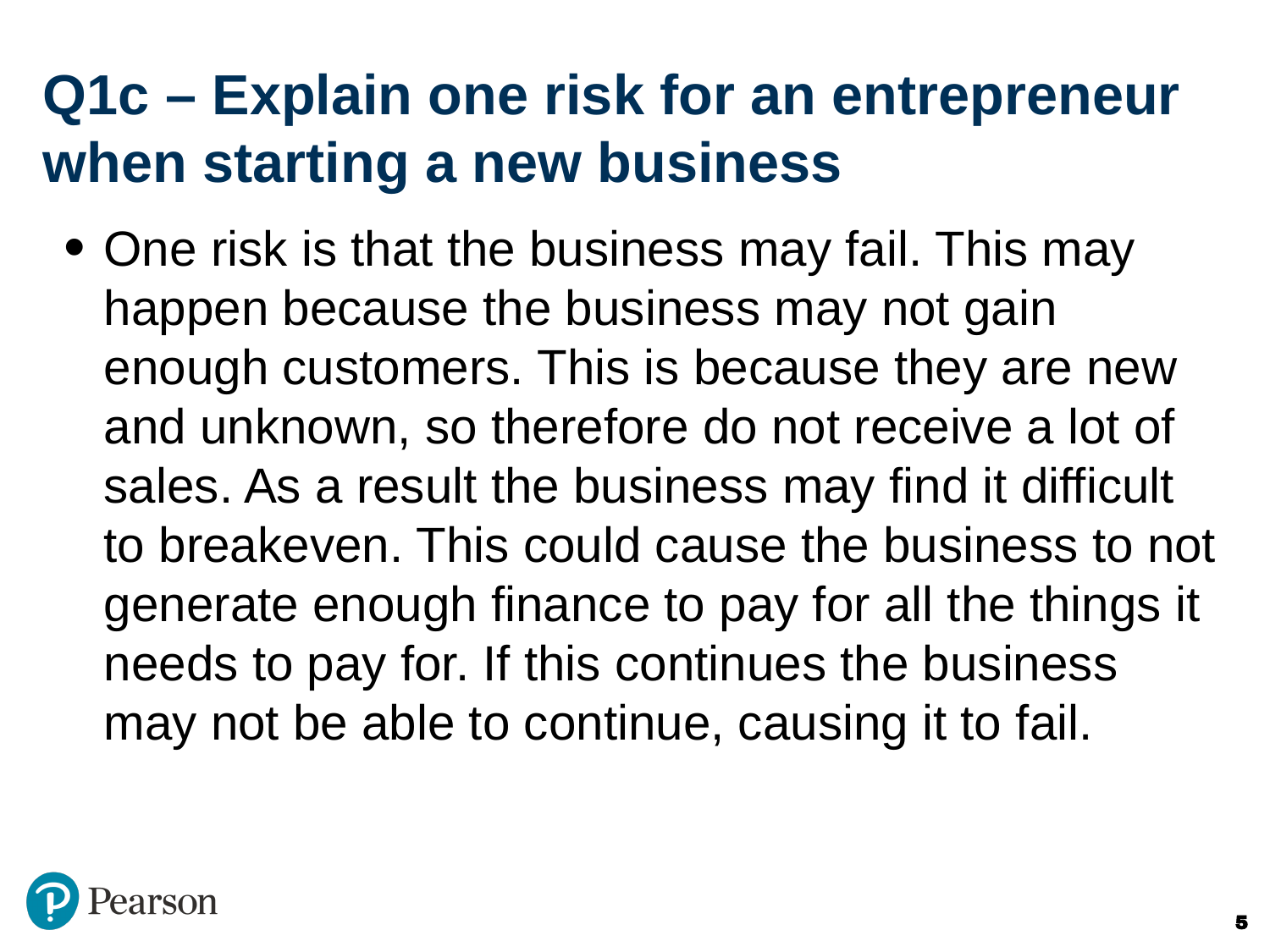

# Q1c – Explain one risk for an entrepreneur when starting a new business
One risk is that the business may fail. This may happen because the business may not gain enough customers. This is because they are new and unknown, so therefore do not receive a lot of sales. As a result the business may find it difficult to breakeven. This could cause the business to not generate enough finance to pay for all the things it needs to pay for. If this continues the business may not be able to continue, causing it to fail.